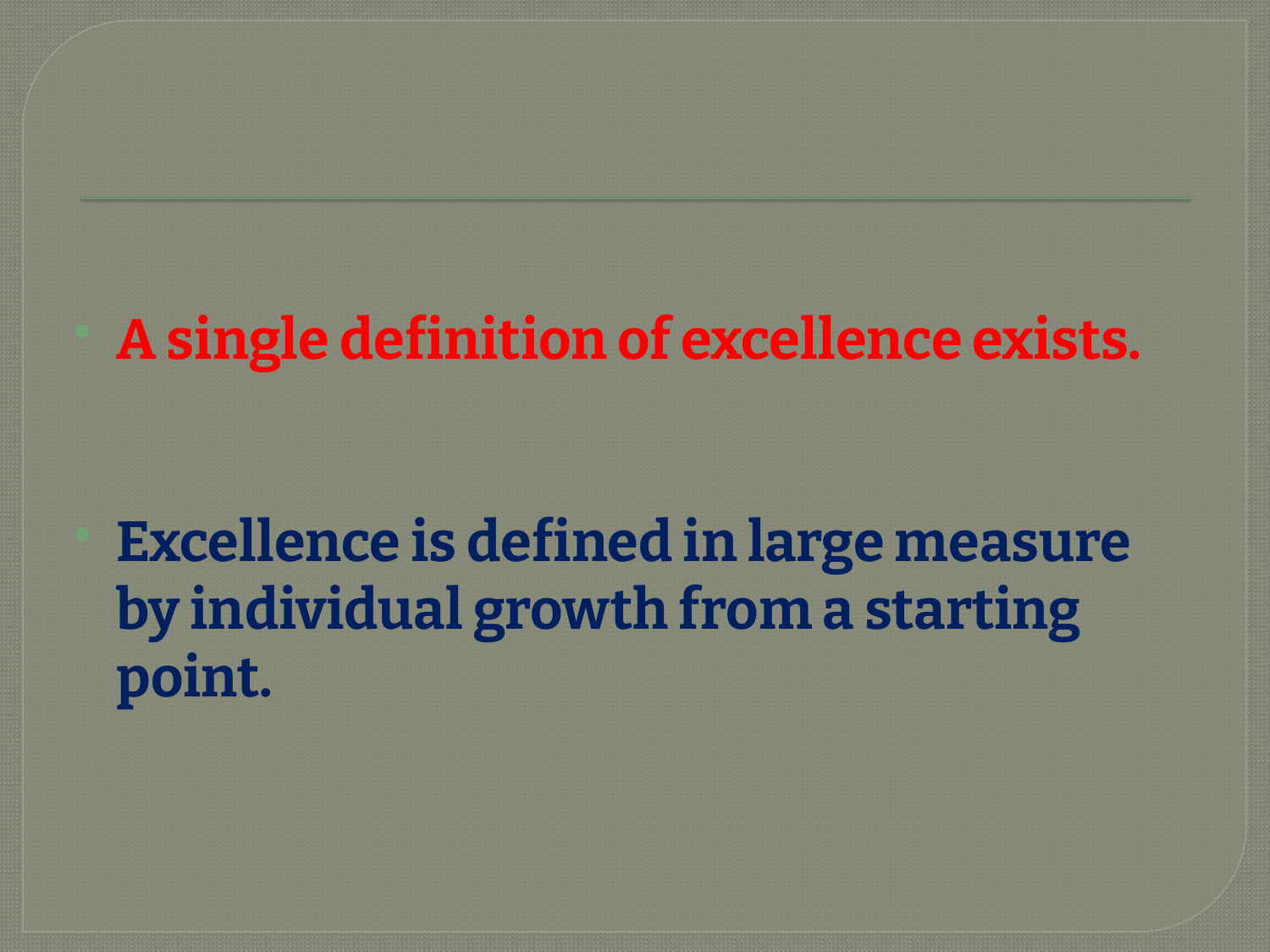

#

A single definition of excellence exists.

Excellence is defined in large measure by individual growth from a starting point.